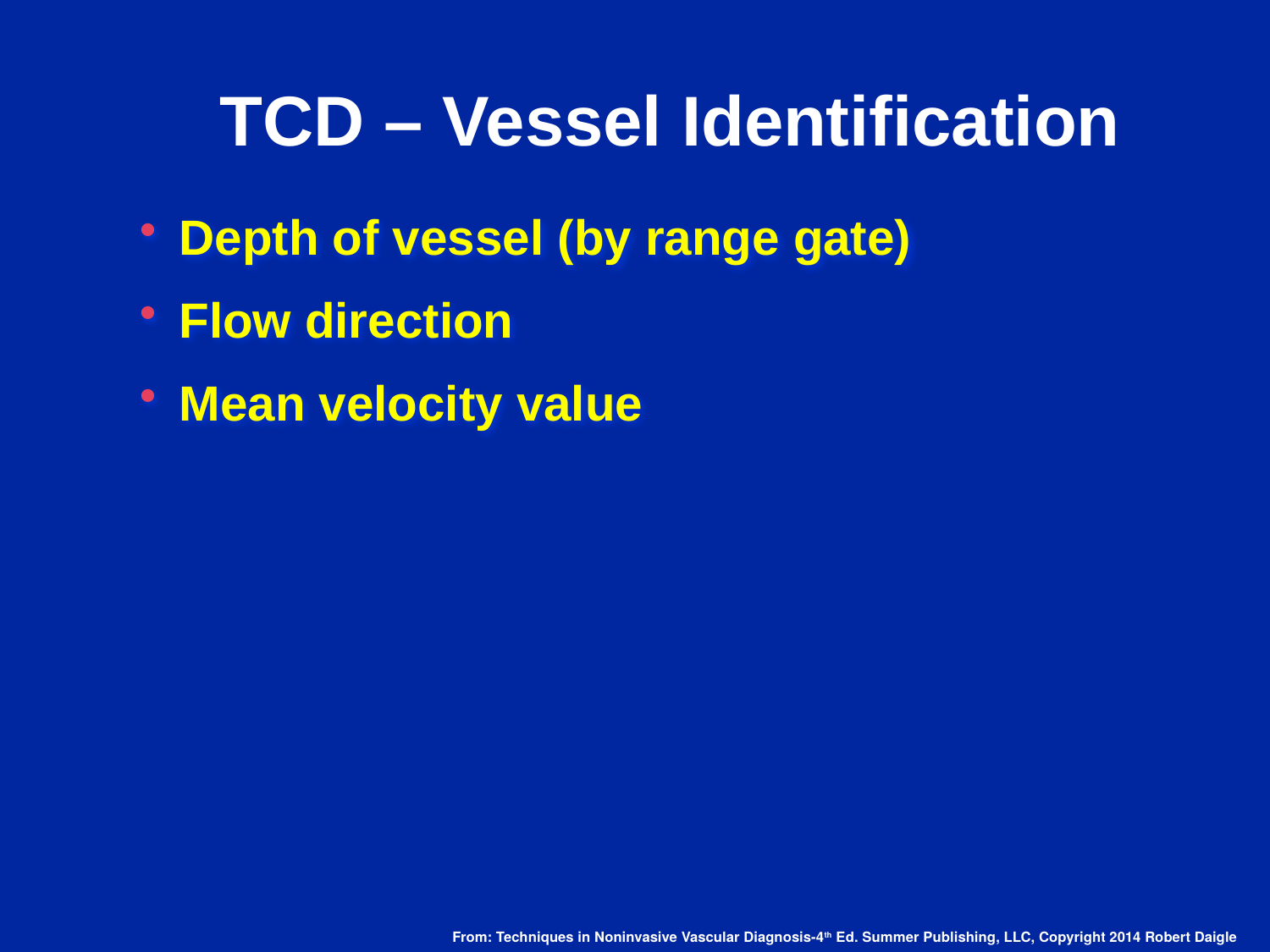

# TCD – Vessel Identification
Depth of vessel (by range gate)
Flow direction
Mean velocity value